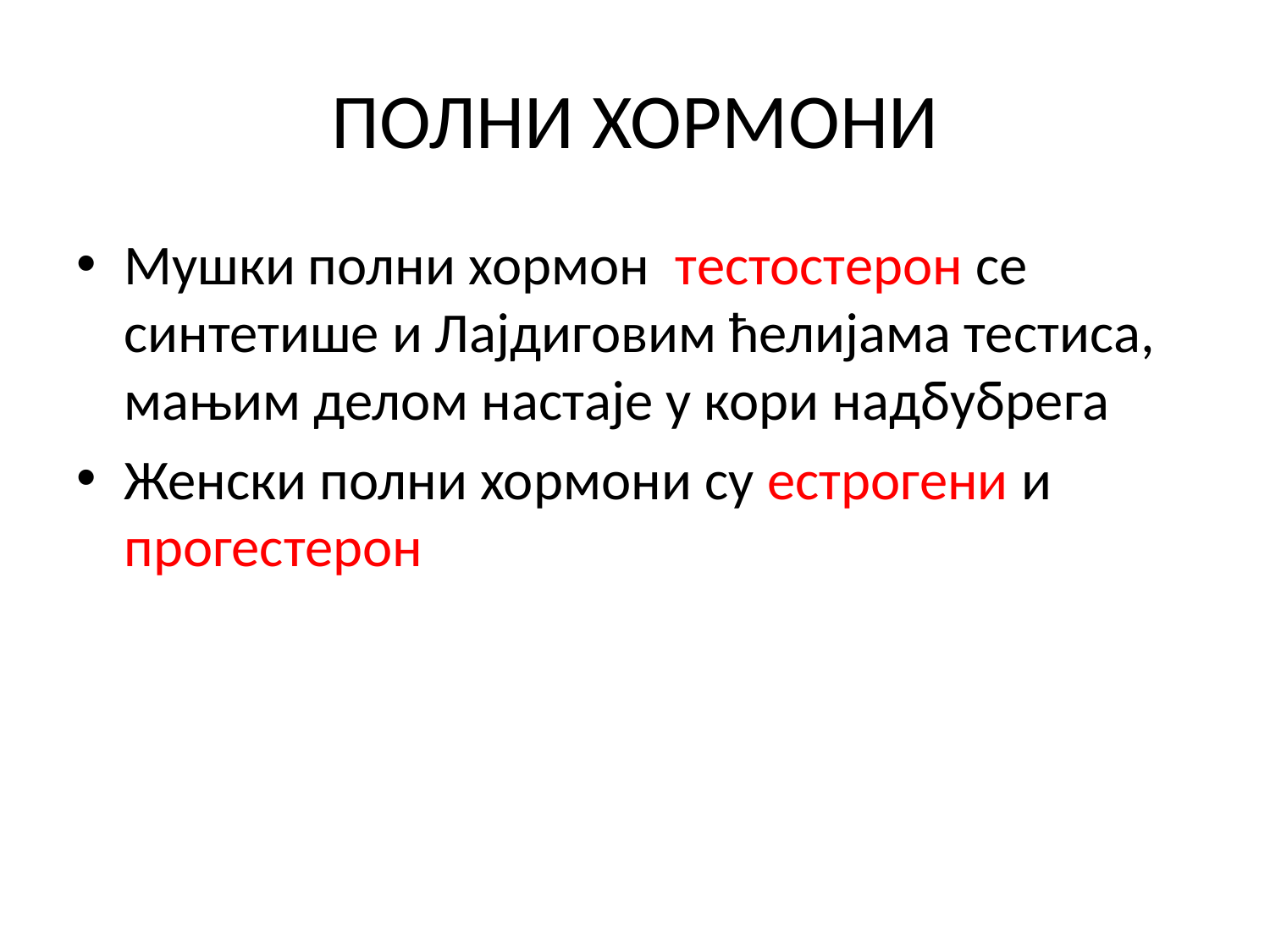

# ПОЛНИ ХОРМОНИ
Мушки полни хормон  тестостерон се синтетише и Лајдиговим ћелијама тестиса, мањим делом настаје у кори надбубрега
Женски полни хормони су естрогени и прогестерон